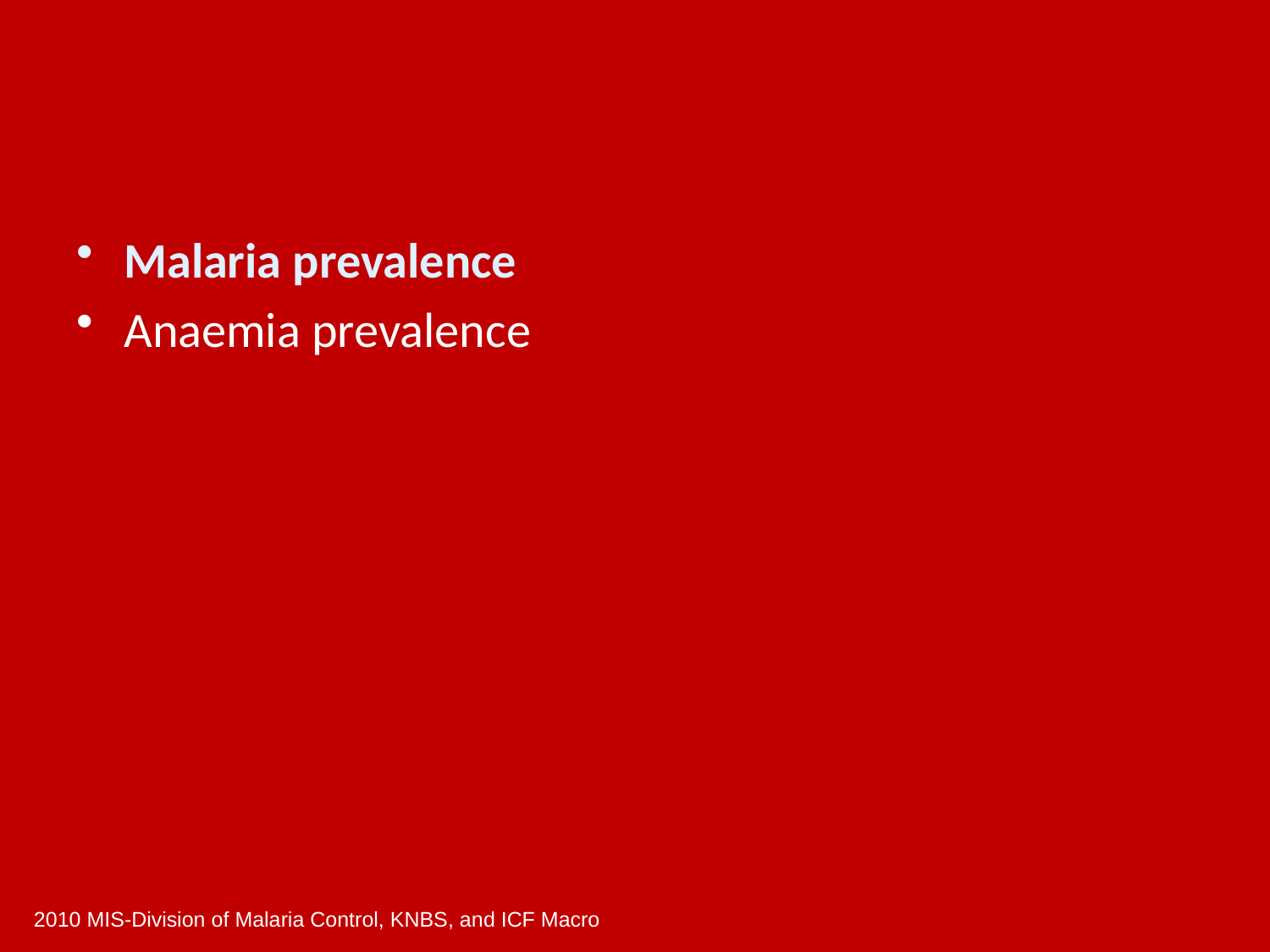

Malaria prevalence
Anaemia prevalence
2010 MIS-Division of Malaria Control, KNBS, and ICF Macro